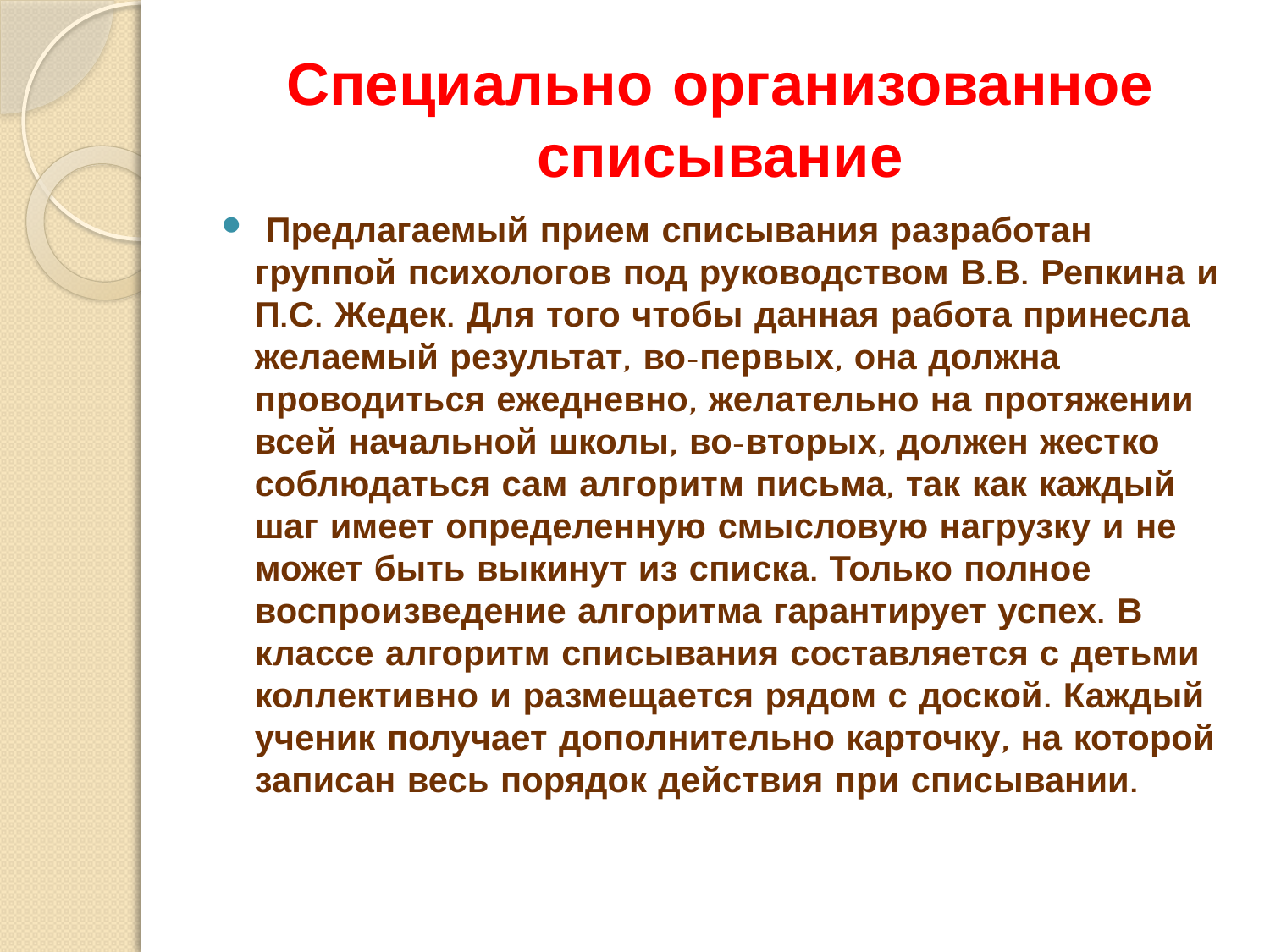

# Специально организованное списывание
 Предлагаемый прием списывания разработан группой психологов под руководством В.В. Репкина и П.С. Жедек. Для того чтобы данная работа принесла желаемый результат, во-первых, она должна проводиться ежедневно, желательно на протяжении всей начальной школы, во-вторых, должен жестко соблюдаться сам алгоритм письма, так как каждый шаг имеет определенную смысловую нагрузку и не может быть выкинут из списка. Только полное воспроизведение алгоритма гарантирует успех. В классе алгоритм списывания составляется с детьми коллективно и размещается рядом с доской. Каждый ученик получает дополнительно карточку, на которой записан весь порядок действия при списывании.